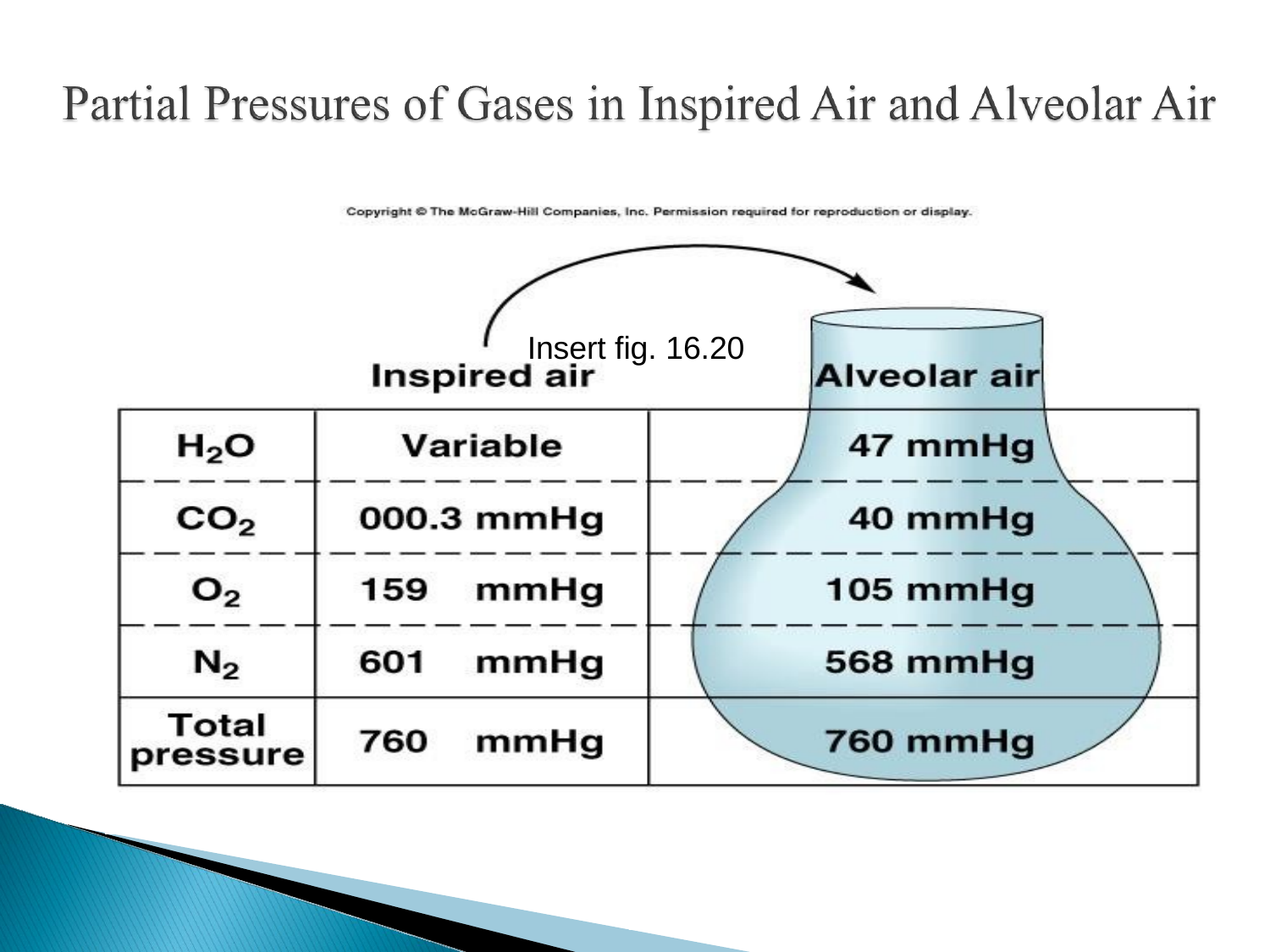

# Insert fig. 16.20
Dr.Aida Korish ( akorish@ksu.edu.sa)